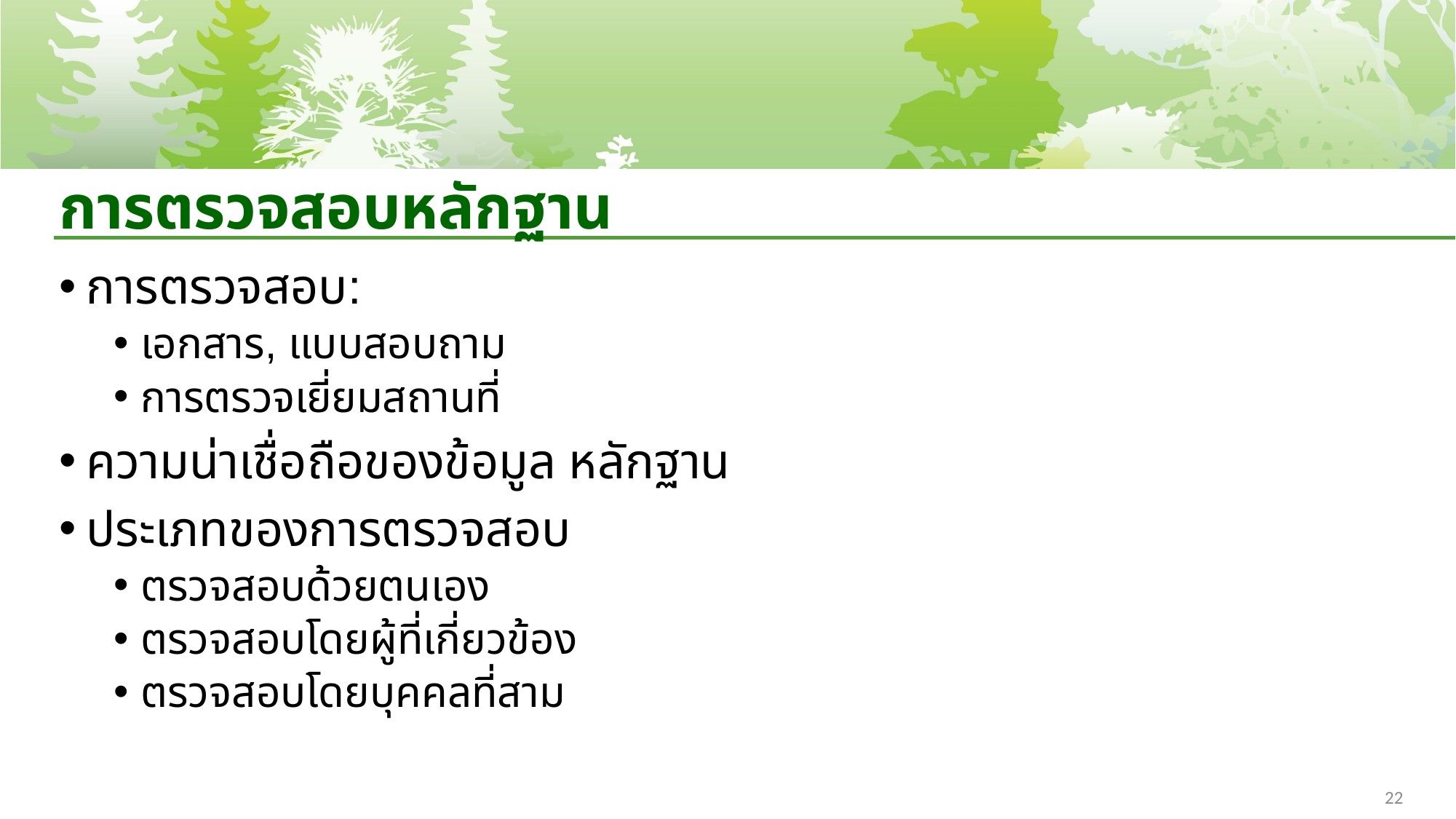

# การตรวจสอบหลักฐาน
การตรวจสอบ:
เอกสาร, แบบสอบถาม
การตรวจเยี่ยมสถานที่
ความน่าเชื่อถือของข้อมูล หลักฐาน
ประเภทของการตรวจสอบ
ตรวจสอบด้วยตนเอง
ตรวจสอบโดยผู้ที่เกี่ยวข้อง
ตรวจสอบโดยบุคคลที่สาม
22